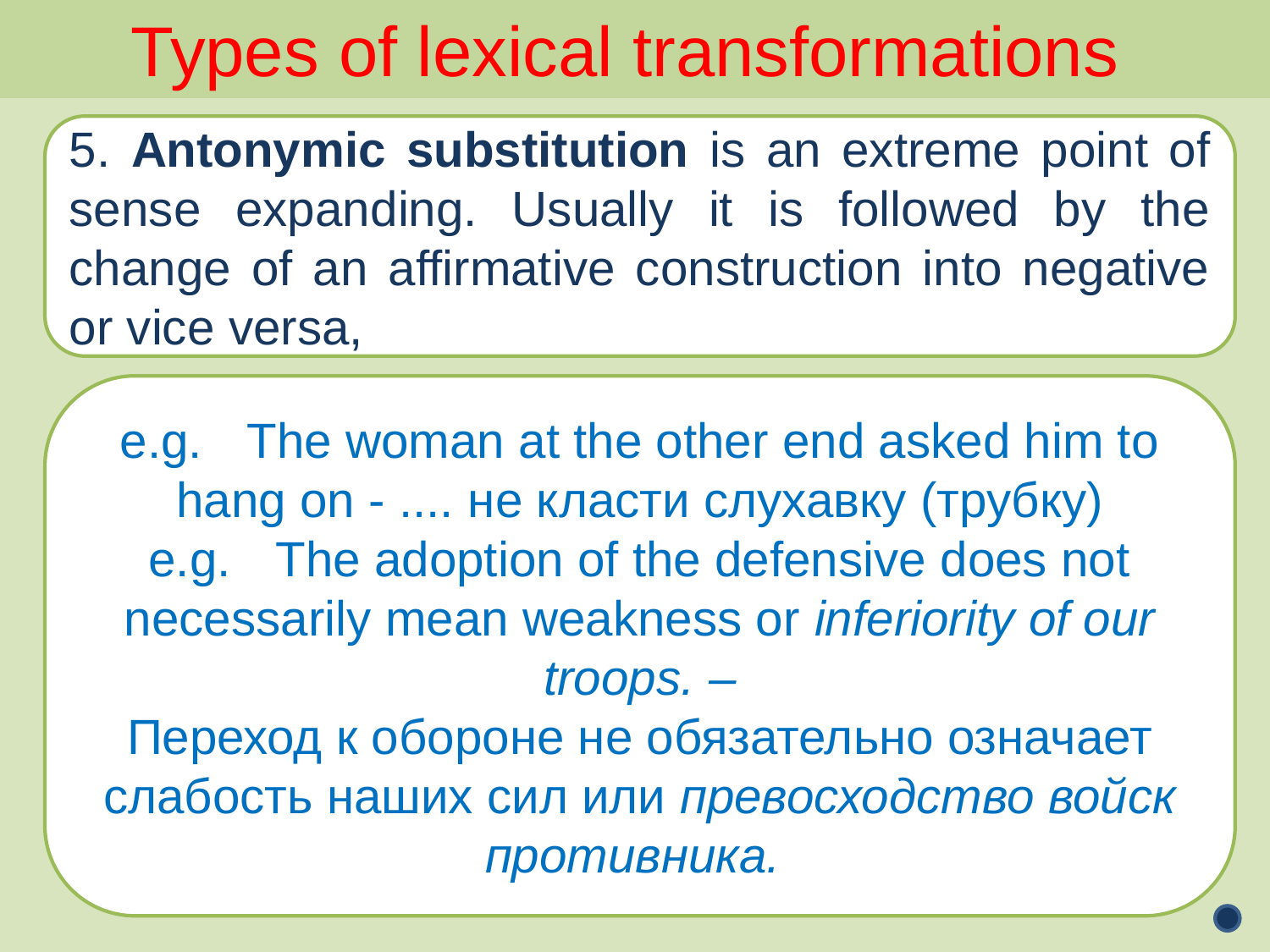

Types of lexical transformations
5. Antonymic substitution is an extreme point of sense expanding. Usually it is followed by the change of an affirmative construction into negative or vice versa,
e.g. 	The woman at the other end asked him to hang on - .... не класти слухавку (трубку)
e.g.	The adoption of the defensive does not necessarily mean weakness or inferiority of our troops. –
Переход к обороне не обязательно означает слабость наших сил или превосходство войск противника.